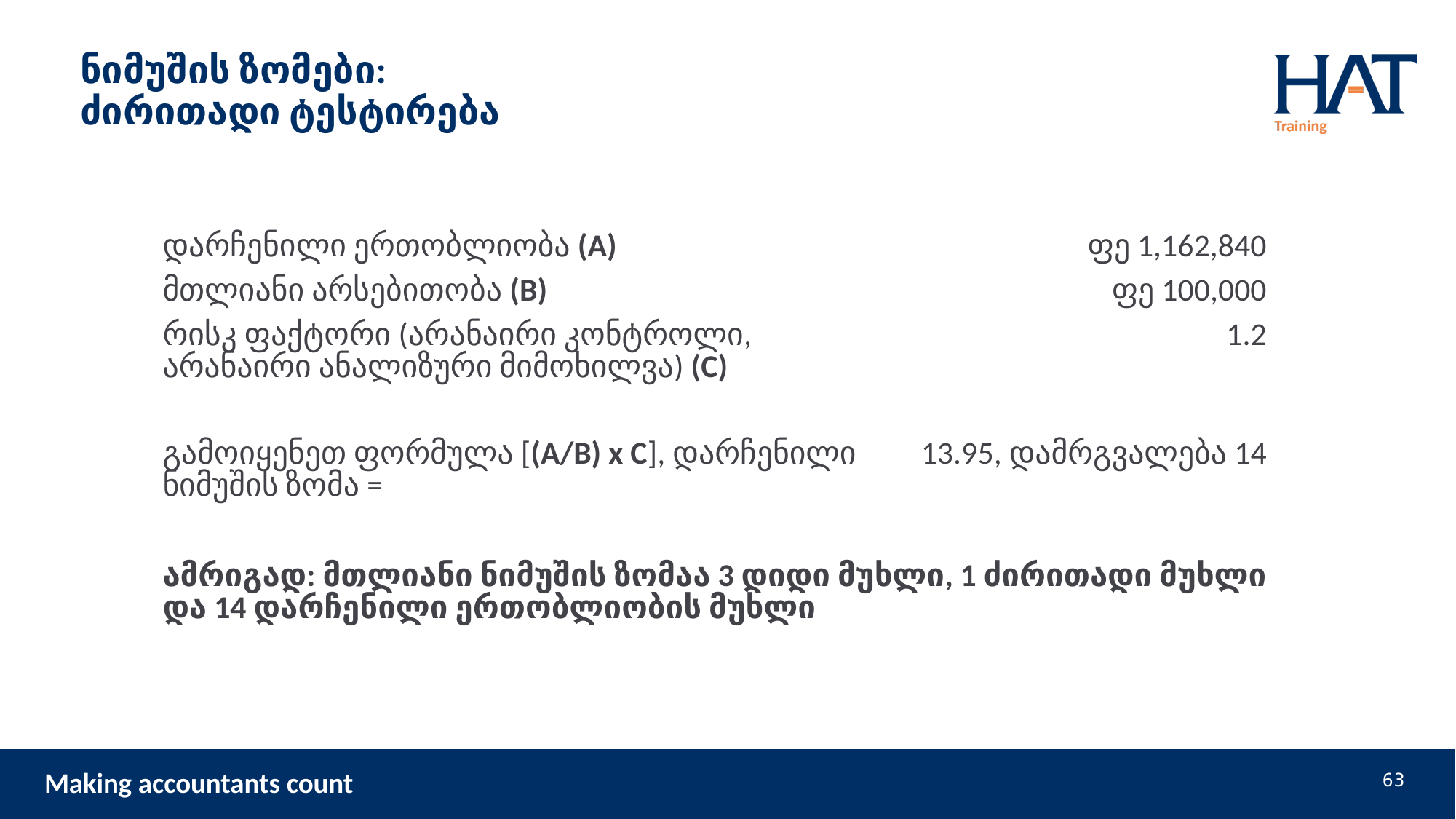

# ნიმუშის ზომები: ძირითადი ტესტირება

| დარჩენილი ერთობლიობა (A) | ფე 1,162,840 |
| --- | --- |
| მთლიანი არსებითობა (B) | ფე 100,000 |
| რისკ ფაქტორი (არანაირი კონტროლი, არანაირი ანალიზური მიმოხილვა) (C) | 1.2 |
|  |  |
| გამოიყენეთ ფორმულა [(A/B) x C], დარჩენილი ნიმუშის ზომა = | 13.95, დამრგვალება 14 |
|  |  |
| ამრიგად: მთლიანი ნიმუშის ზომაა 3 დიდი მუხლი, 1 ძირითადი მუხლი და 14 დარჩენილი ერთობლიობის მუხლი |  |
63